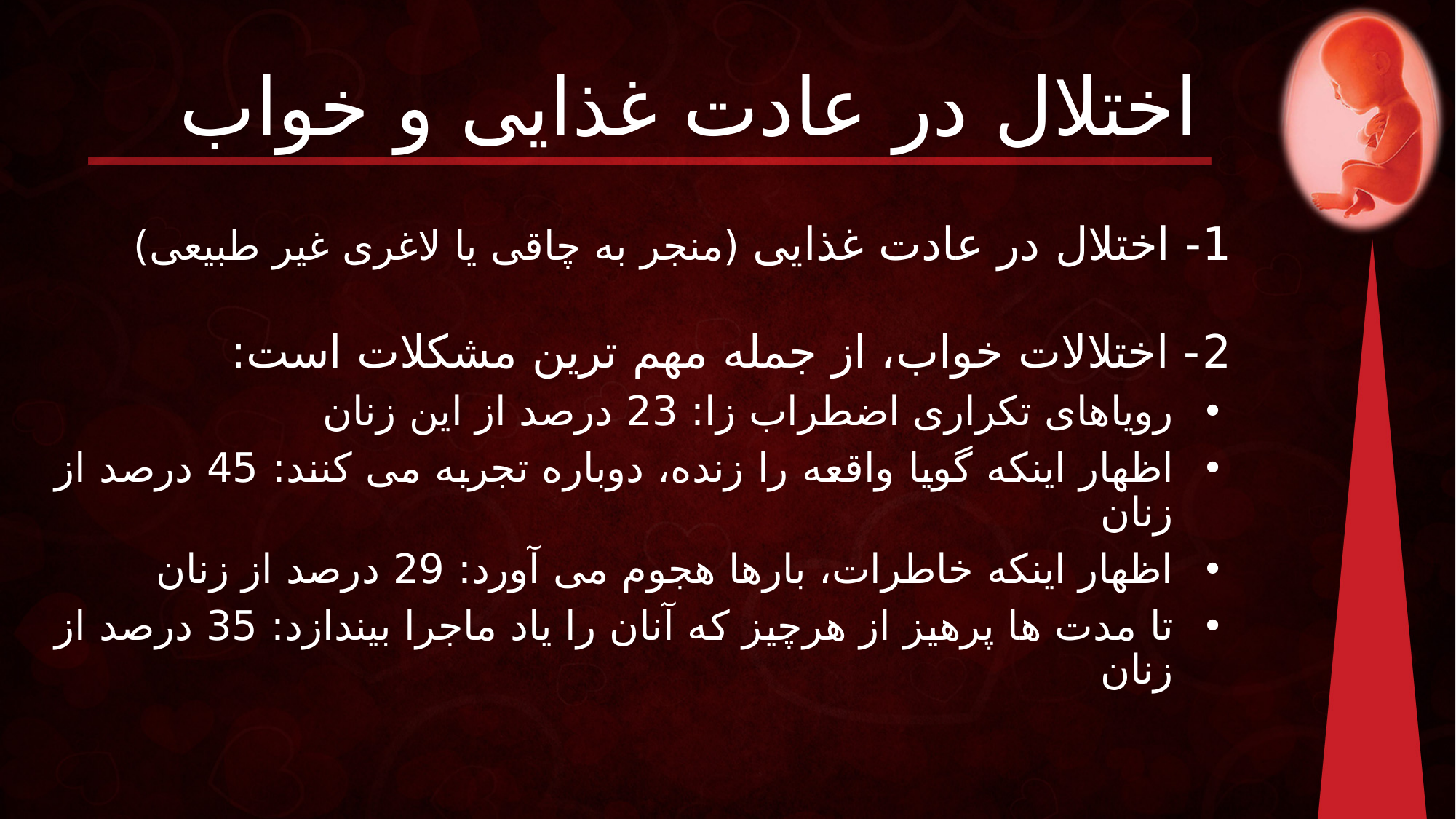

# اختلال در عادت غذایی و خواب
1- اختلال در عادت غذایی (منجر به چاقی یا لاغری غیر طبیعی)

2- اختلالات خواب، از جمله مهم ترین مشکلات است:
رویاهای تکراری اضطراب زا: 23 درصد از این زنان
اظهار اینکه گویا واقعه را زنده، دوباره تجربه می کنند: 45 درصد از زنان
اظهار اینکه خاطرات، بارها هجوم می آورد: 29 درصد از زنان
تا مدت ها پرهیز از هرچیز که آنان را یاد ماجرا بیندازد: 35 درصد از زنان